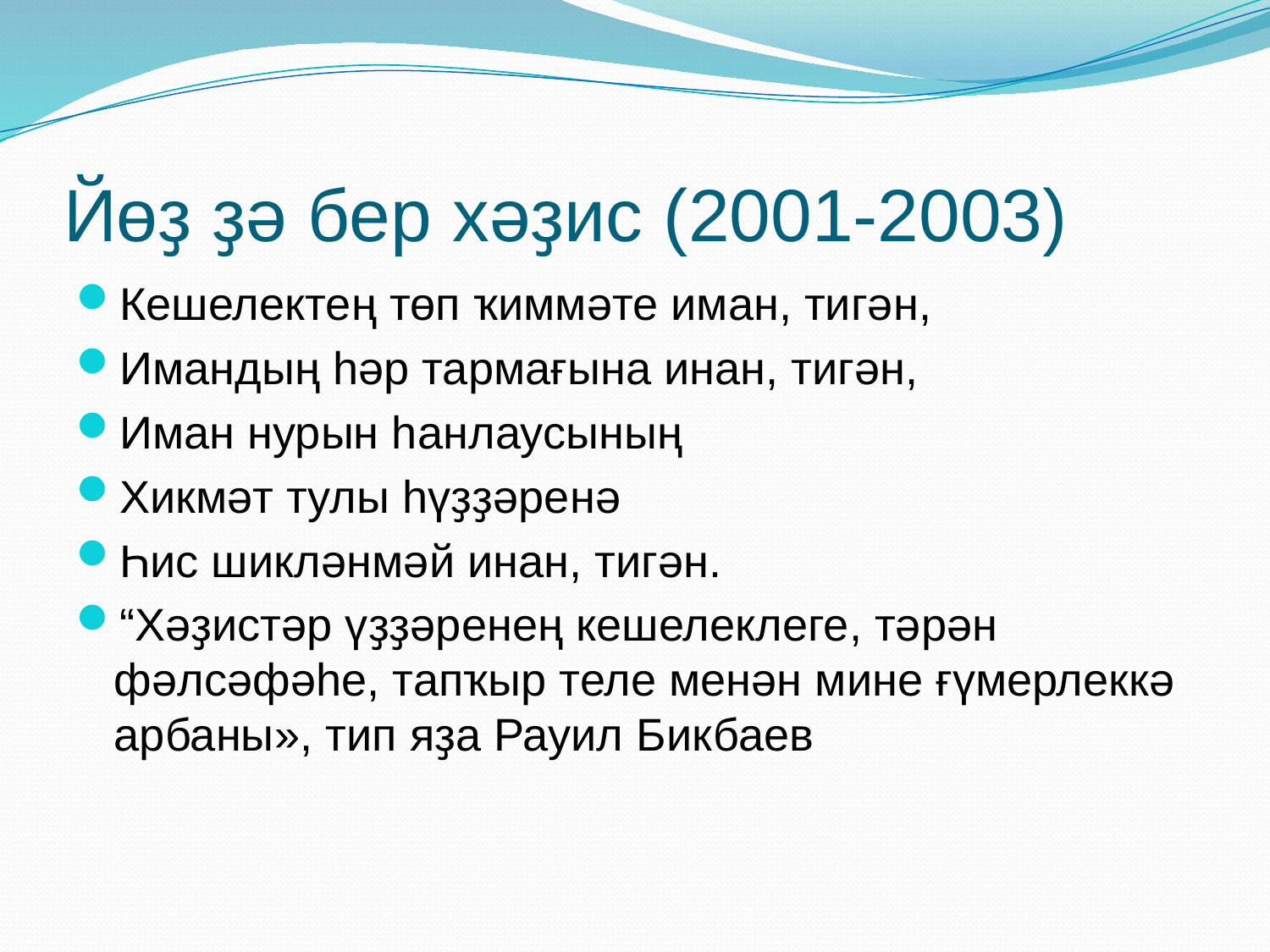

# Йөҙ ҙә бер хәҙис (2001-2003)
Кешелектең төп ҡиммәте иман, тигән,
Имандың һәр тармағына инан, тигән,
Иман нурын һанлаусының
Хикмәт тулы һүҙҙәренә
Һис шикләнмәй инан, тигән.
“Хәҙистәр үҙҙәренең кешелеклеге, тәрән фәлсәфәһе, тапҡыр теле менән мине ғүмерлеккә арбаны», тип яҙа Рауил Бикбаев